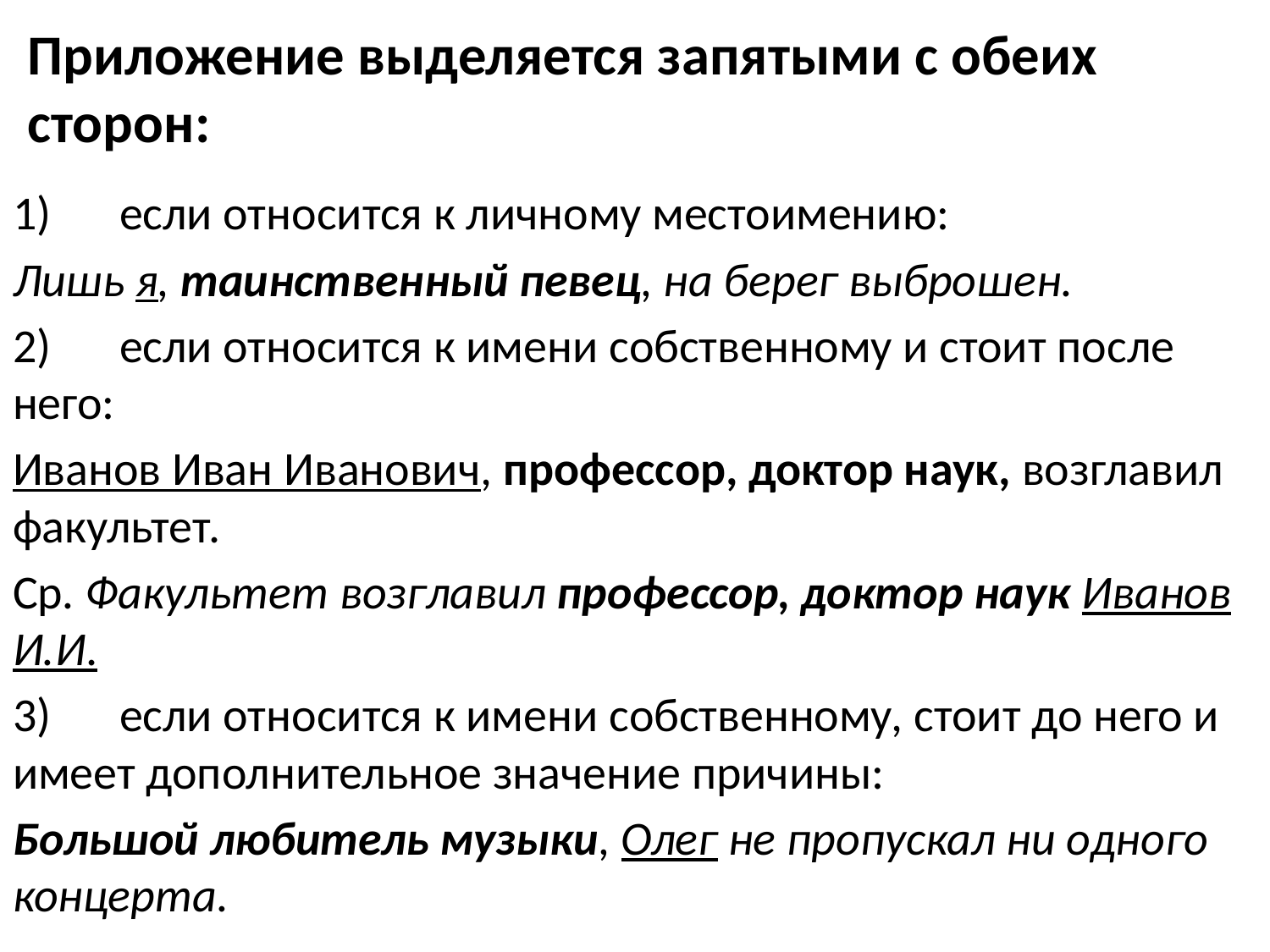

# Приложение выделяется запятыми с обеих сторон:
1)	если относится к личному местоимению:
Лишь я, таинственный певец, на берег выброшен.
2)	если относится к имени собственному и стоит после него:
Иванов Иван Иванович, профессор, доктор наук, возглавил факультет.
Ср. Факультет возглавил профессор, доктор наук Иванов И.И.
3)	если относится к имени собственному, стоит до него и имеет дополнительное значение причины:
Большой любитель музыки, Олег не пропускал ни одного концерта.